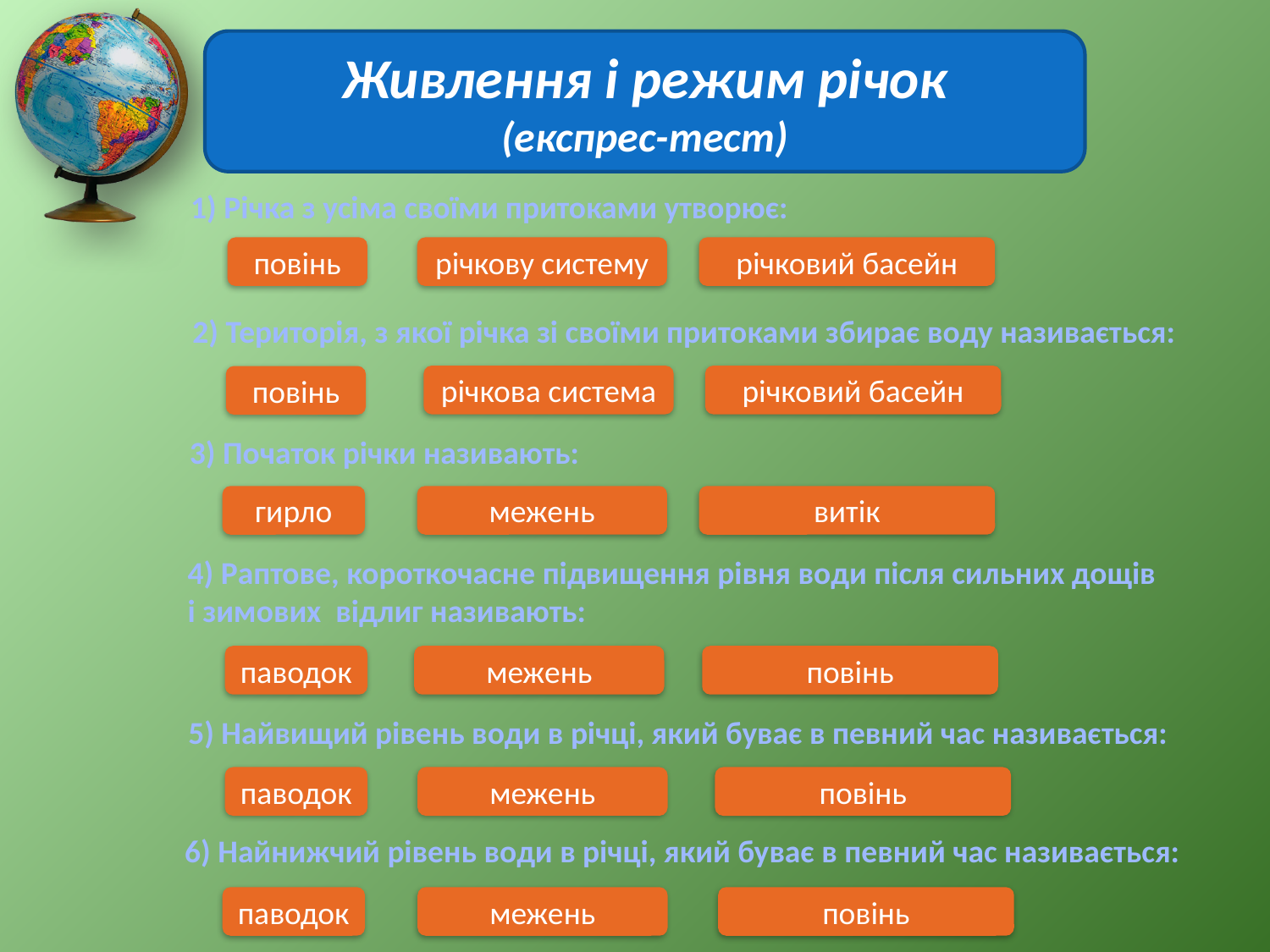

Живлення і режим річок
(експрес-тест)
1) Річка з усіма своїми притоками утворює:
повінь
річкову систему
річковий басейн
2) Територія, з якої річка зі своїми притоками збирає воду називається:
річкова система
річковий басейн
повінь
3) Початок річки називають:
гирло
межень
витік
4) Раптове, короткочасне підвищення рівня води після сильних дощів і зимових  відлиг називають:
паводок
межень
повінь
5) Найвищий рівень води в річці, який буває в певний час називається:
паводок
межень
повінь
6) Найнижчий рівень води в річці, який буває в певний час називається:
паводок
межень
повінь